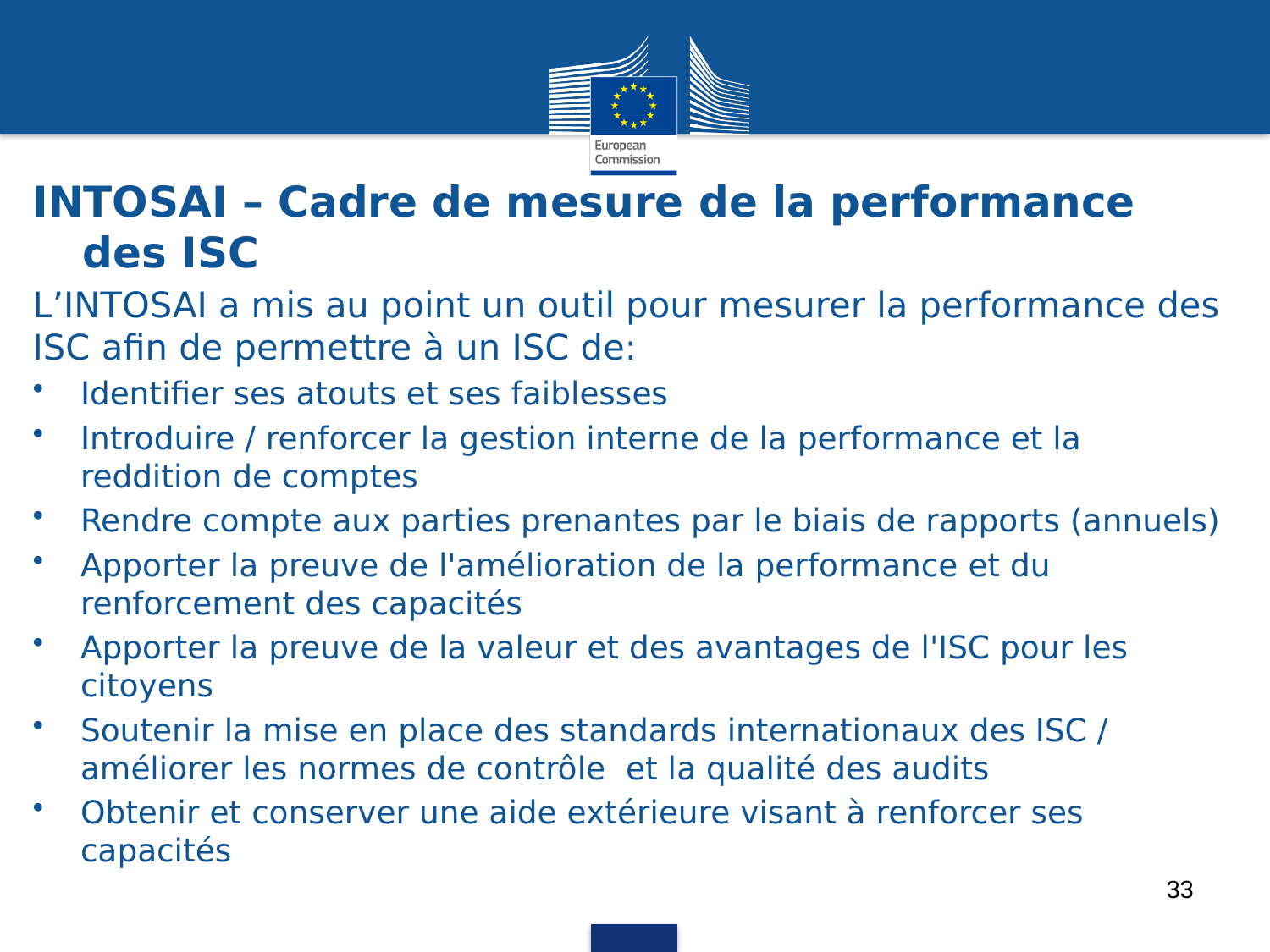

# INTOSAI – Cadre de mesure de la performance des ISC
L’INTOSAI a mis au point un outil pour mesurer la performance des ISC afin de permettre à un ISC de:
Identifier ses atouts et ses faiblesses
Introduire / renforcer la gestion interne de la performance et la reddition de comptes
Rendre compte aux parties prenantes par le biais de rapports (annuels)
Apporter la preuve de l'amélioration de la performance et du renforcement des capacités
Apporter la preuve de la valeur et des avantages de l'ISC pour les citoyens
Soutenir la mise en place des standards internationaux des ISC / améliorer les normes de contrôle  et la qualité des audits
Obtenir et conserver une aide extérieure visant à renforcer ses capacités
33